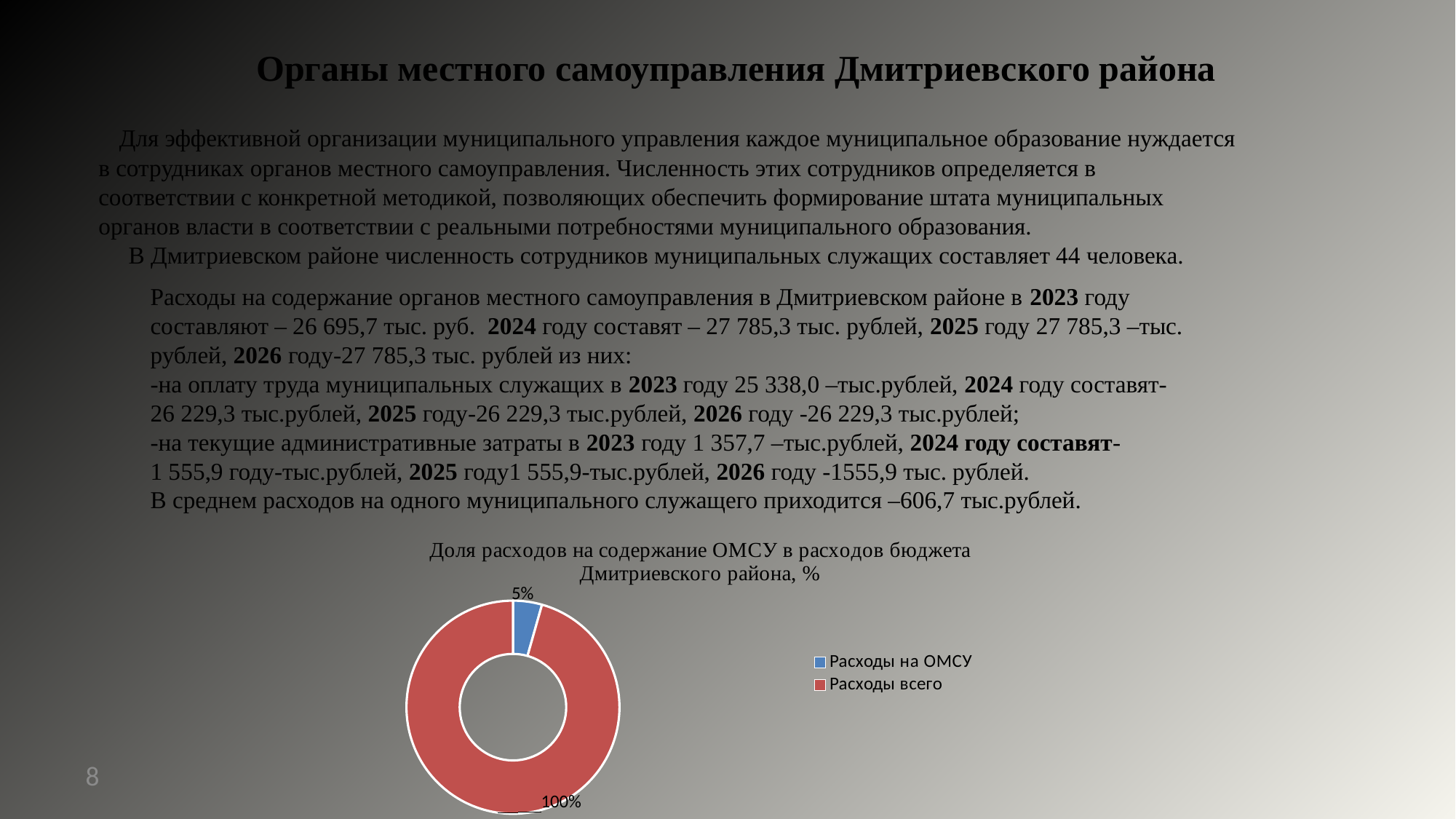

Органы местного самоуправления Дмитриевского района
   Для эффективной организации муниципального управления каждое муниципальное образование нуждается в сотрудниках органов местного самоуправления. Численность этих сотрудников определяется в соответствии с конкретной методикой, позволяющих обеспечить формирование штата муниципальных органов власти в соответствии с реальными потребностями муниципального образования.
     В Дмитриевском районе численность сотрудников муниципальных служащих составляет 44 человека.
Расходы на содержание органов местного самоуправления в Дмитриевском районе в 2023 году составляют – 26 695,7 тыс. руб.  2024 году составят – 27 785,3 тыс. рублей, 2025 году 27 785,3 –тыс. рублей, 2026 году-27 785,3 тыс. рублей из них:
-на оплату труда муниципальных служащих в 2023 году 25 338,0 –тыс.рублей, 2024 году составят-26 229,3 тыс.рублей, 2025 году-26 229,3 тыс.рублей, 2026 году -26 229,3 тыс.рублей;
-на текущие административные затраты в 2023 году 1 357,7 –тыс.рублей, 2024 году составят-          1 555,9 году-тыс.рублей, 2025 году1 555,9-тыс.рублей, 2026 году -1555,9 тыс. рублей.
В среднем расходов на одного муниципального служащего приходится –606,7 тыс.рублей.

### Chart: Доля расходов на содержание ОМСУ в расходов бюджета Дмитриевского района, %

| Category |  |
|---|---|
| Расходы на ОМСУ | 0.046 |
| Расходы всего | 1.0 |
8